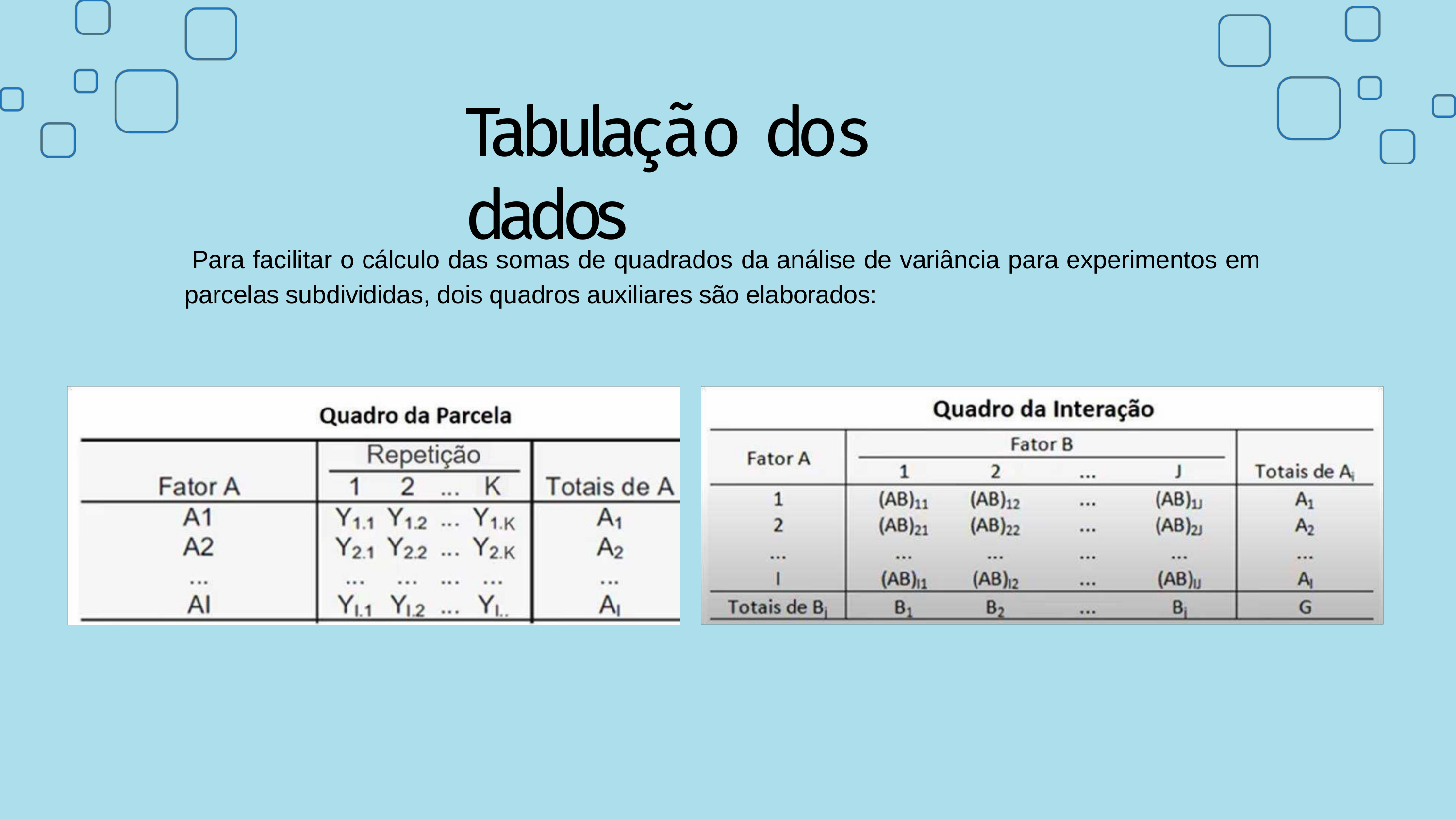

Tabulação dos dados
Para facilitar o cálculo das somas de quadrados da análise de variância para experimentos em parcelas subdivididas, dois quadros auxiliares são elaborados: